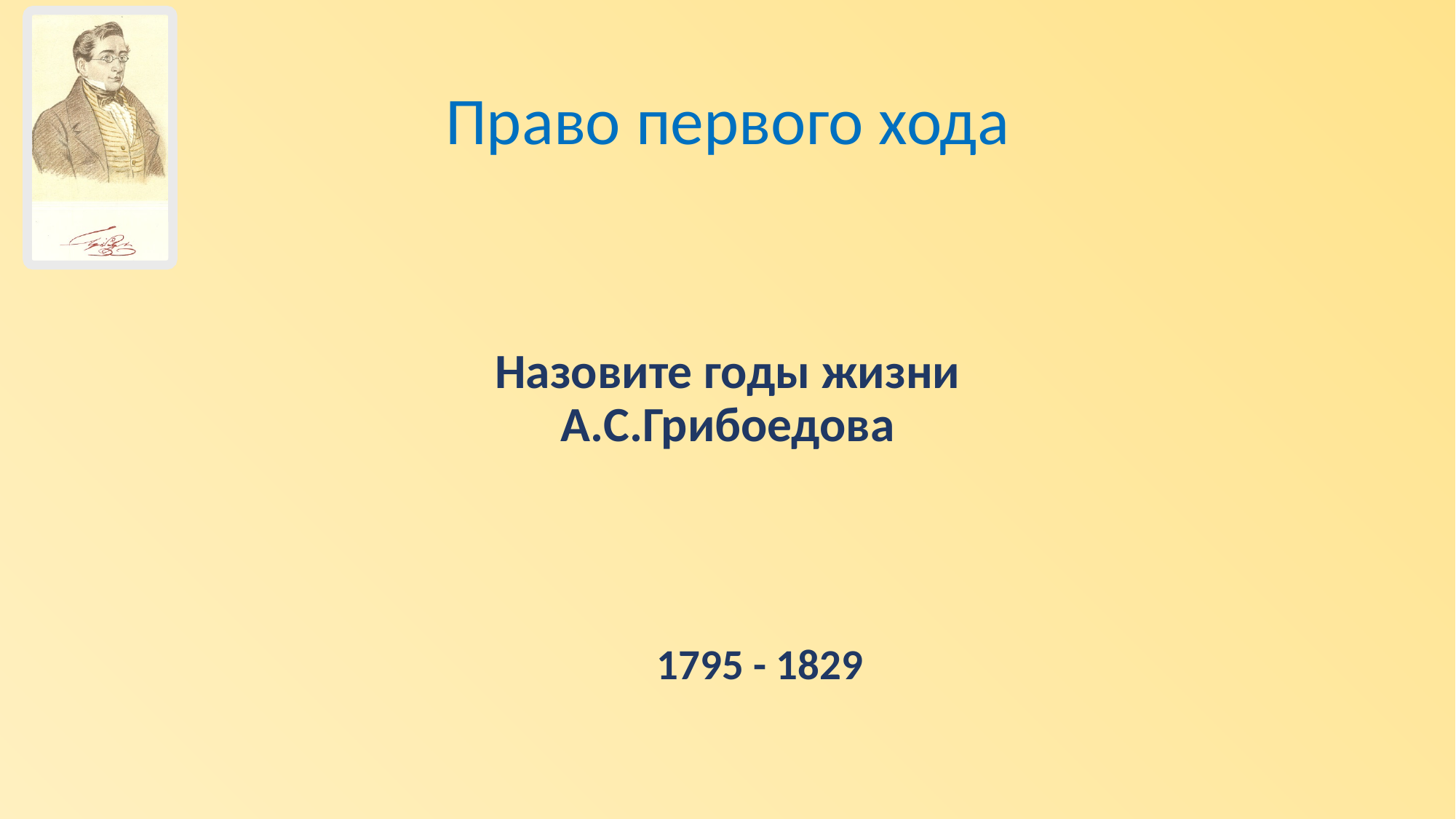

# Право первого хода

Назовите годы жизни А.С.Грибоедова

1795 - 1829